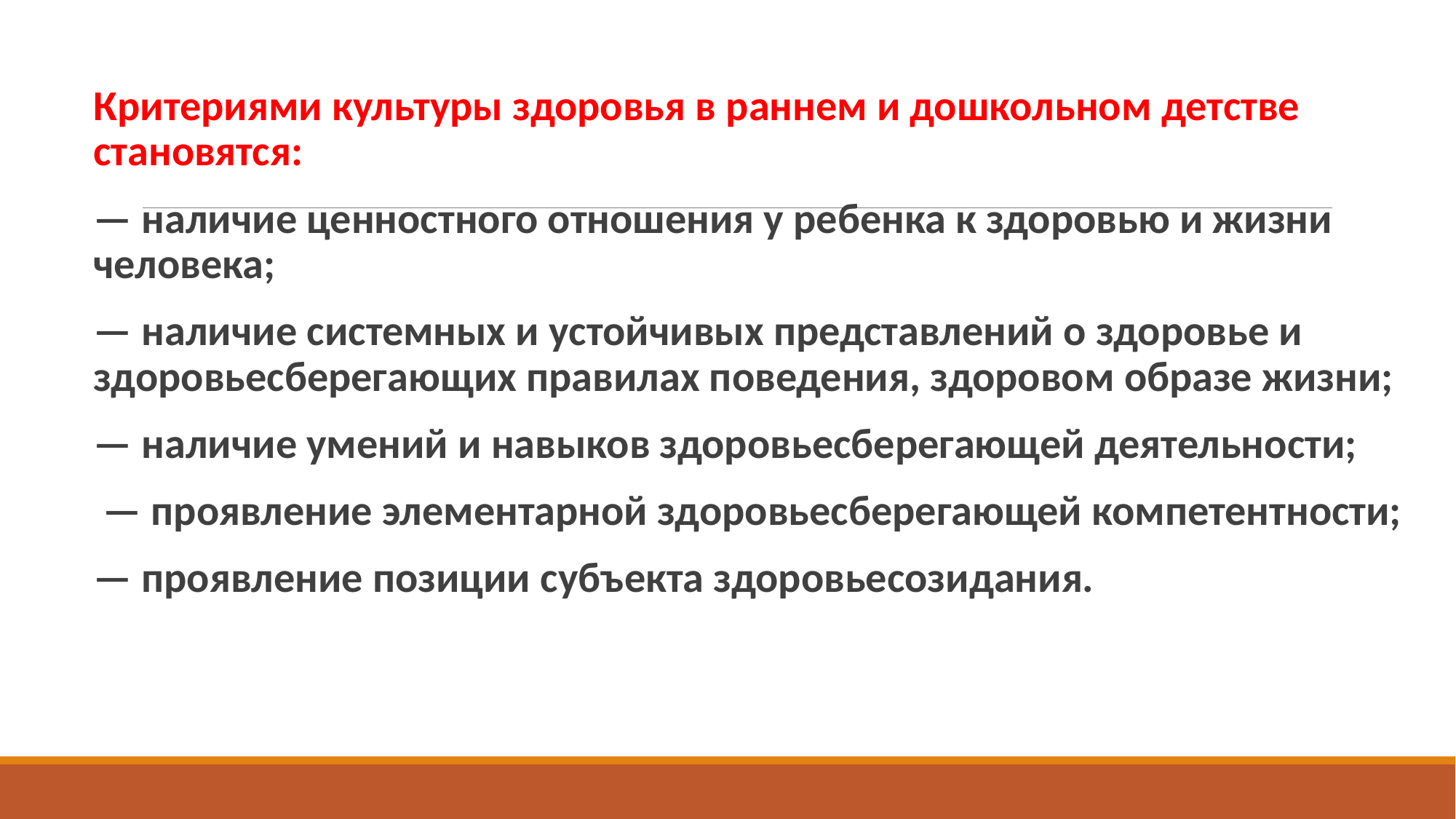

Критериями культуры здоровья в раннем и дошкольном детстве становятся:
— наличие ценностного отношения у ребенка к здоровью и жизни человека;
— наличие системных и устойчивых представлений о здоровье и здоровьесберегающих правилах поведения, здоровом образе жизни;
— наличие умений и навыков здоровьесберегающей деятельности;
 — проявление элементарной здоровьесберегающей компетентности;
— проявление позиции субъекта здоровьесозидания.